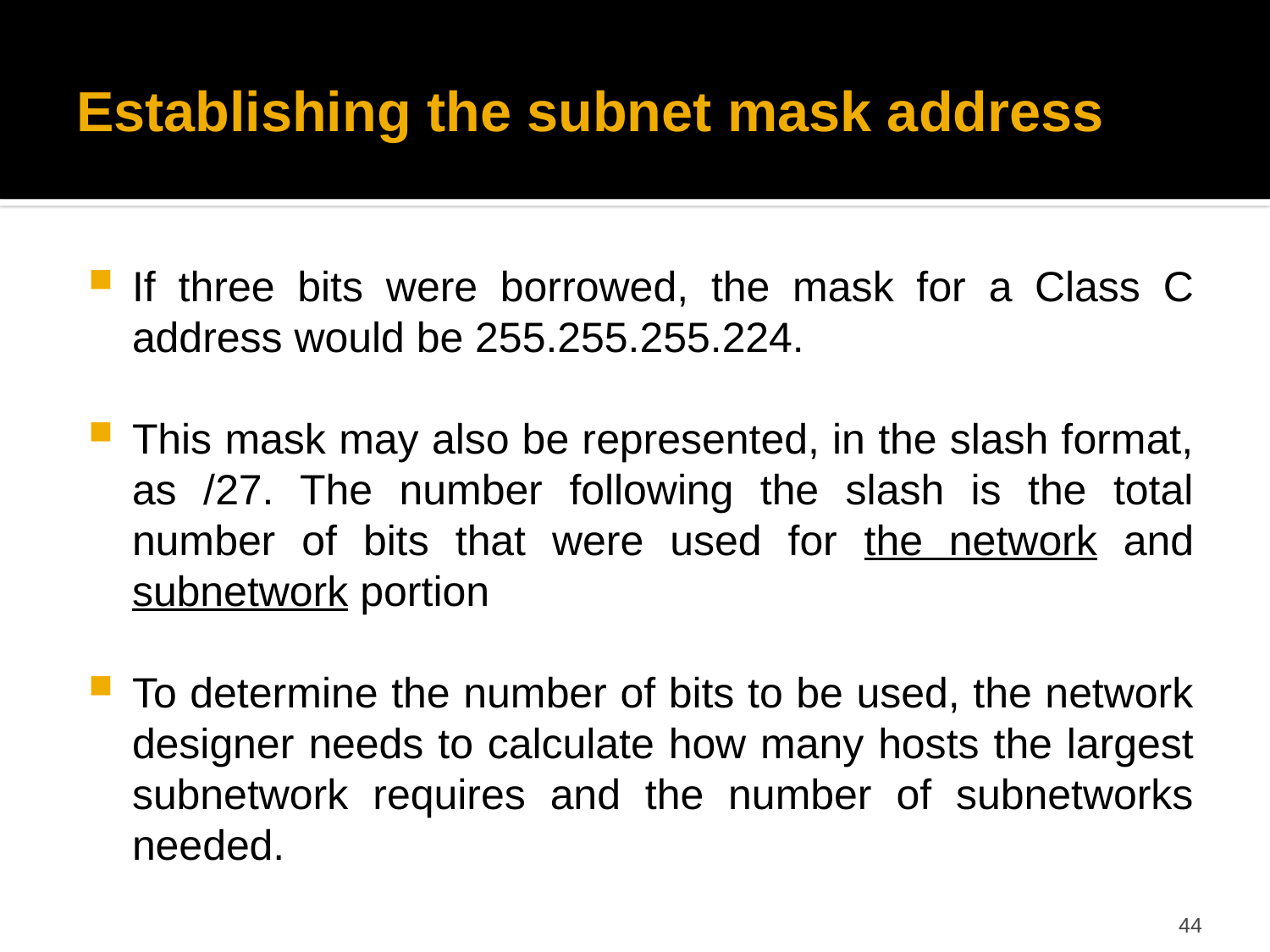

# Establishing the subnet mask address
If three bits were borrowed, the mask for a Class C address would be 255.255.255.224.

This mask may also be represented, in the slash format, as /27. The number following the slash is the total number of bits that were used for the network and subnetwork portion

To determine the number of bits to be used, the network designer needs to calculate how many hosts the largest subnetwork requires and the number of subnetworks needed.

44